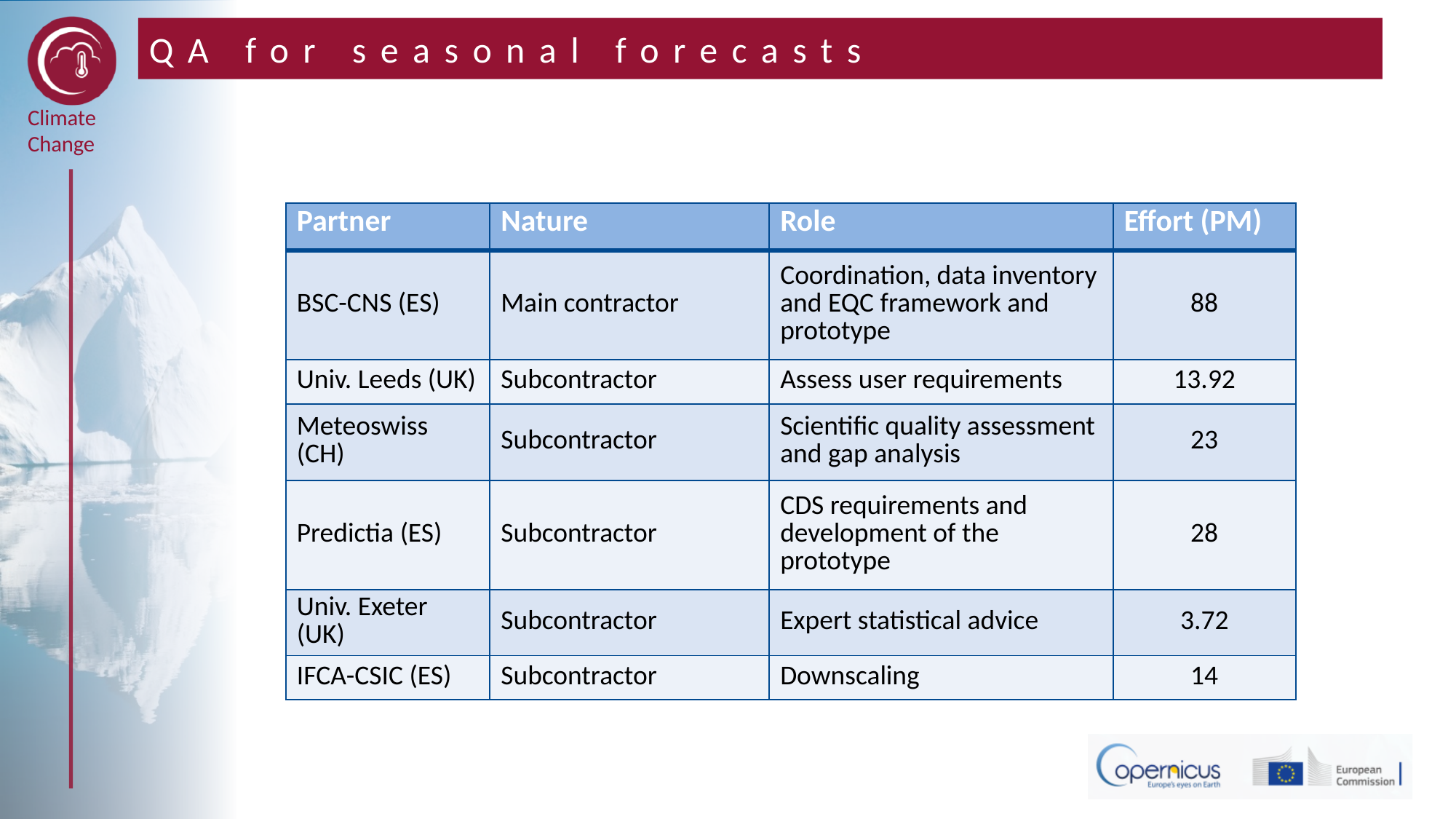

# QA for seasonal forecasts

| Partner | Nature | Role | Effort (PM) |
| --- | --- | --- | --- |
| BSC-CNS (ES) | Main contractor | Coordination, data inventory and EQC framework and prototype | 88 |
| Univ. Leeds (UK) | Subcontractor | Assess user requirements | 13.92 |
| Meteoswiss (CH) | Subcontractor | Scientific quality assessment and gap analysis | 23 |
| Predictia (ES) | Subcontractor | CDS requirements and development of the prototype | 28 |
| Univ. Exeter (UK) | Subcontractor | Expert statistical advice | 3.72 |
| IFCA-CSIC (ES) | Subcontractor | Downscaling | 14 |